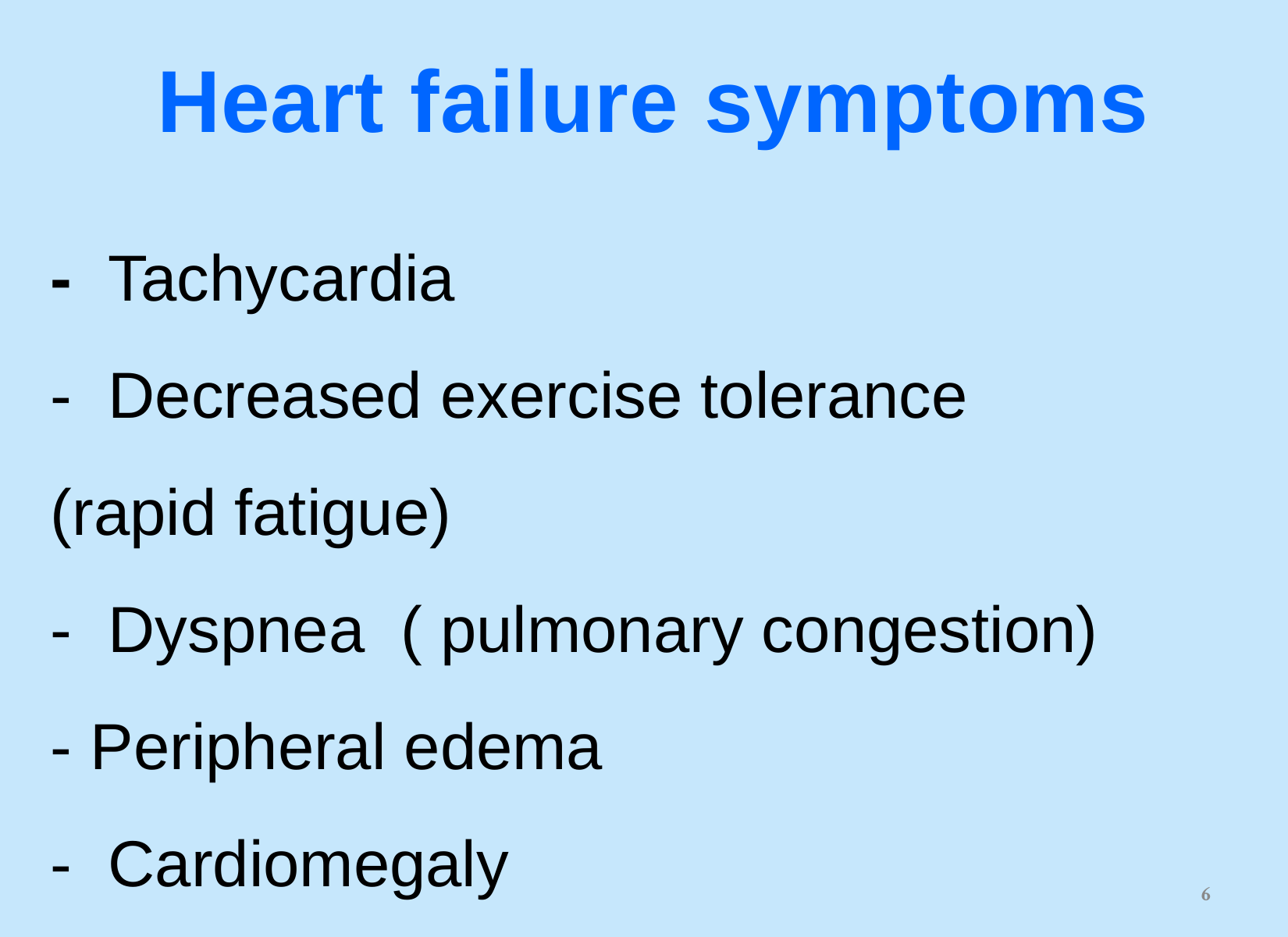

Heart failure symptoms

-  Tachycardia
-  Decreased exercise tolerance      		(rapid fatigue)
-  Dyspnea  ( pulmonary congestion)
- Peripheral edema
-  Cardiomegaly

6